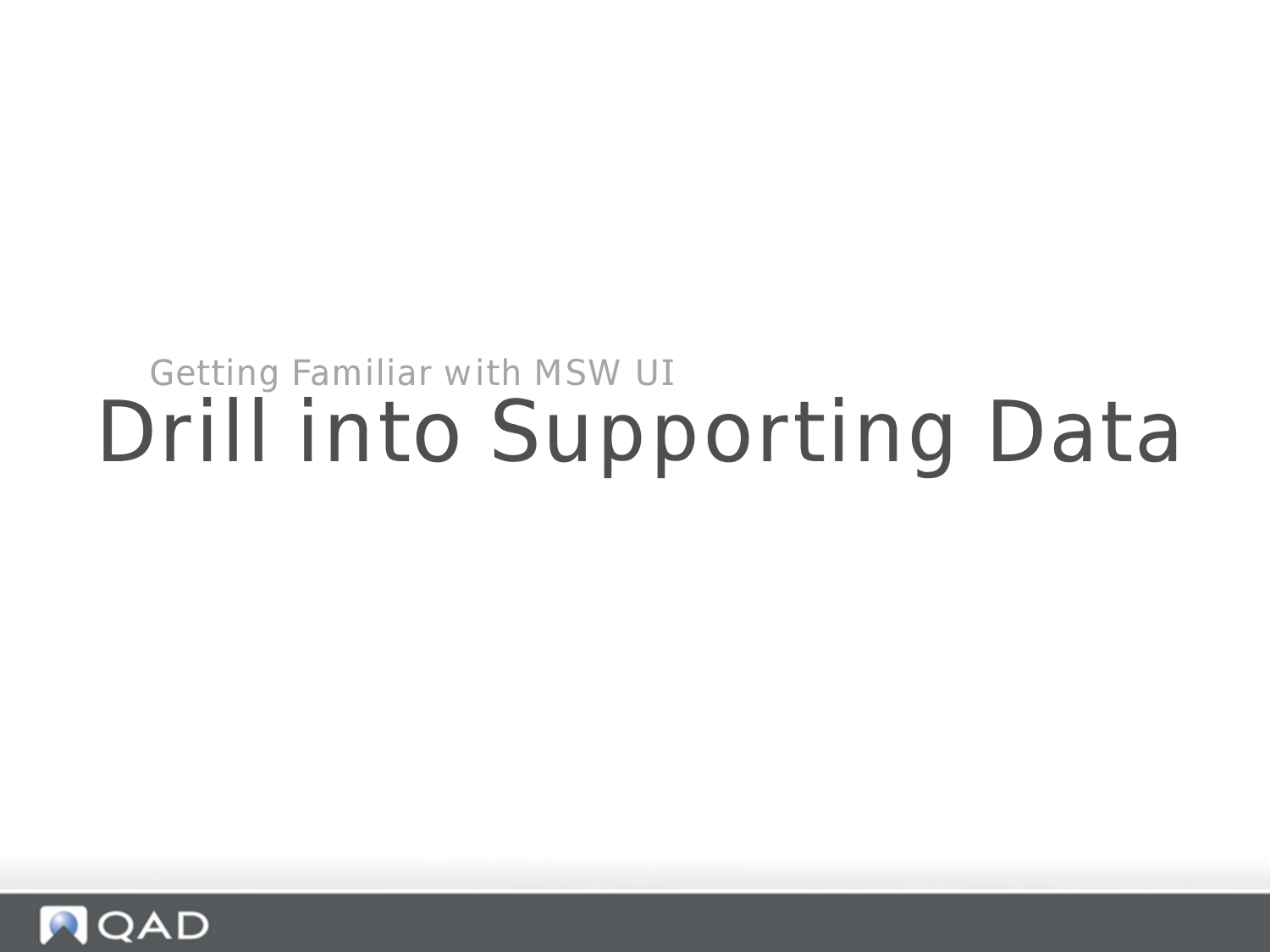

Getting Familiar with MSW UI
 Drill into Supporting Data